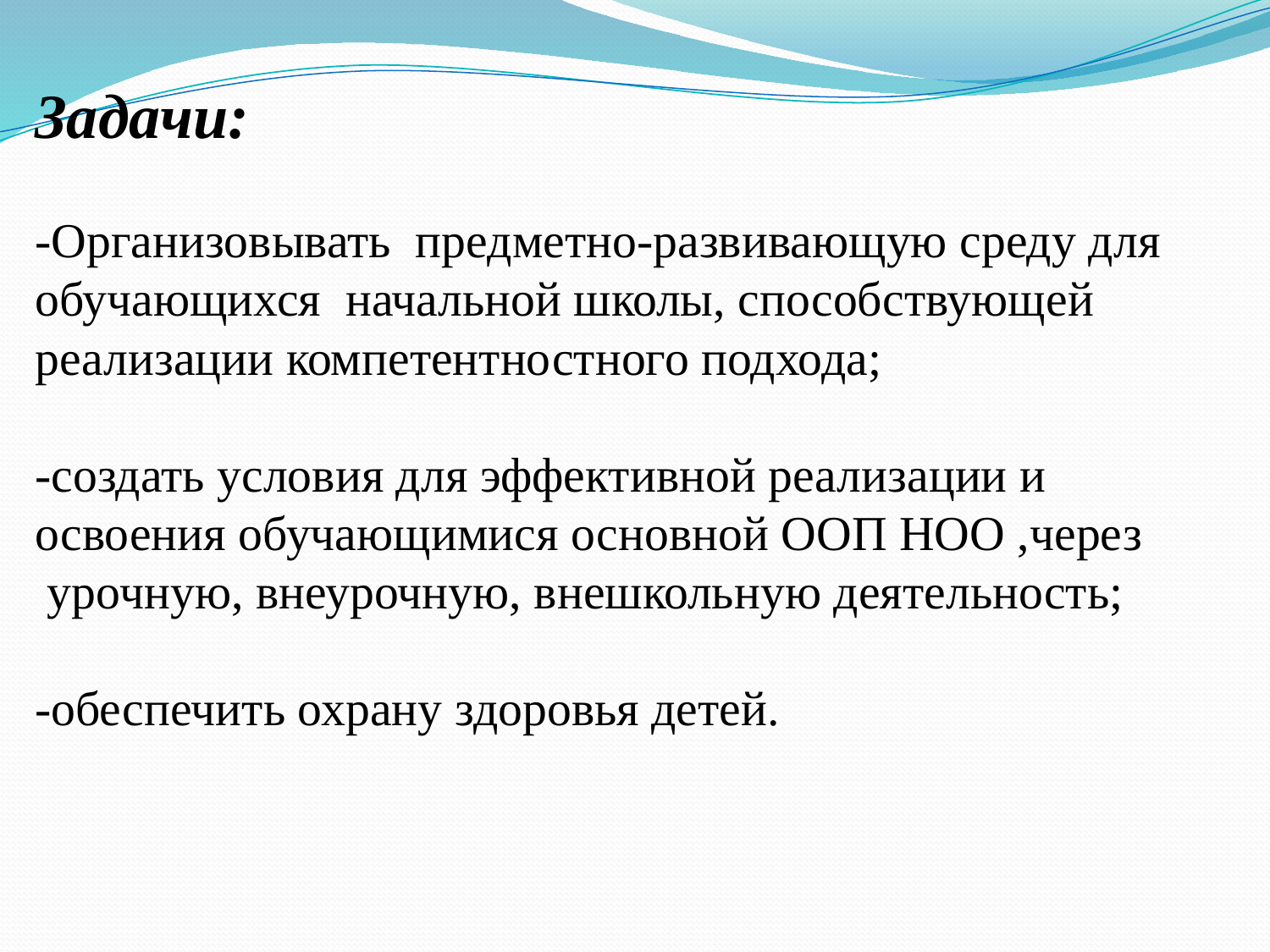

# Задачи: -Организовывать  предметно-развивающую среду для обучающихся  начальной школы, способствующей реализации компетентностного подхода; -создать условия для эффективной реализации и освоения обучающимися основной ООП НОО ,через урочную, внеурочную, внешкольную деятельность; -обеспечить охрану здоровья детей.